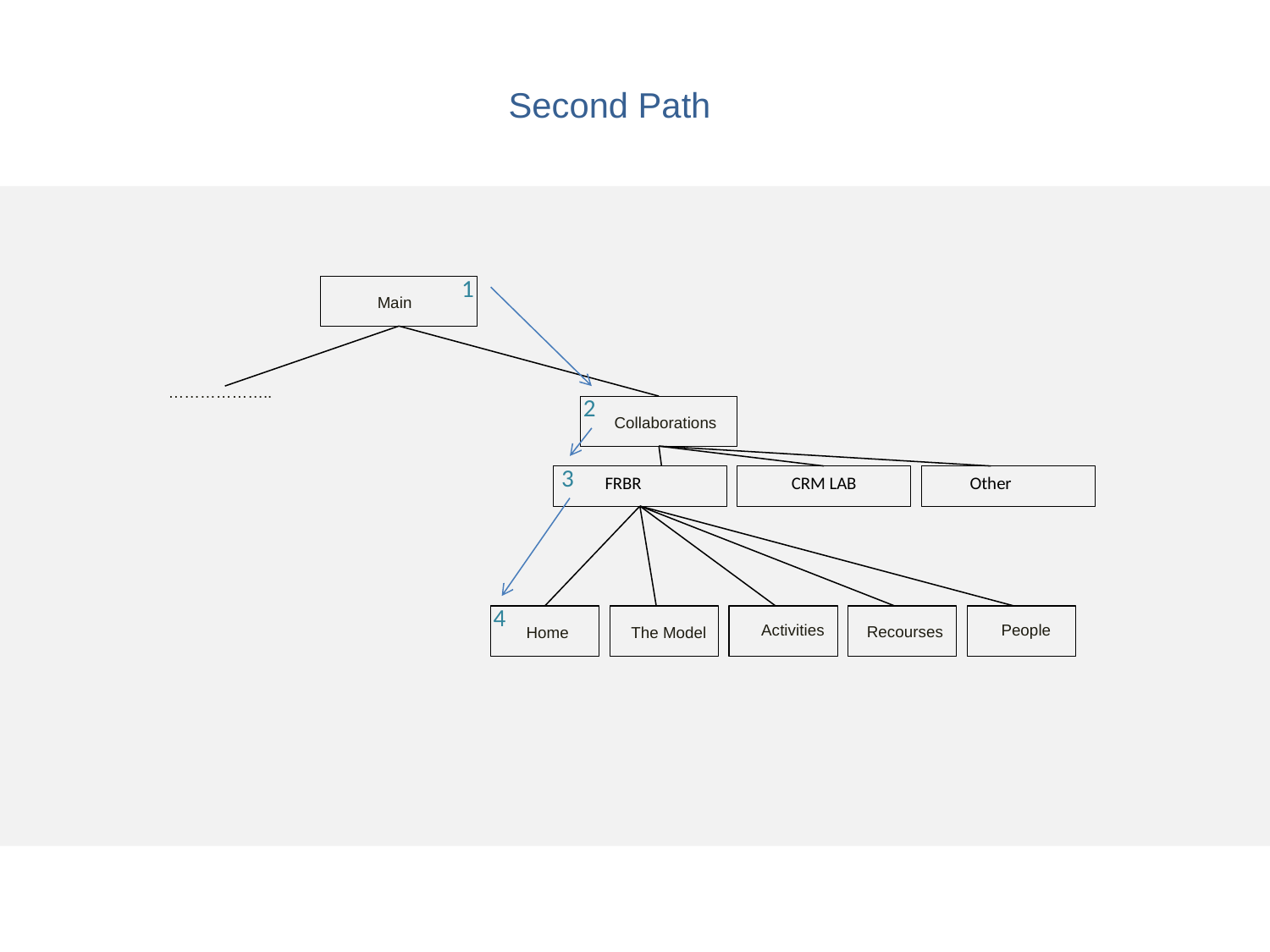

Second Path

1

Main
………………..
2

Collaborations
3

FRBR

CRM LAB

Other
4

Activities
People
Recourses
Home
The Model